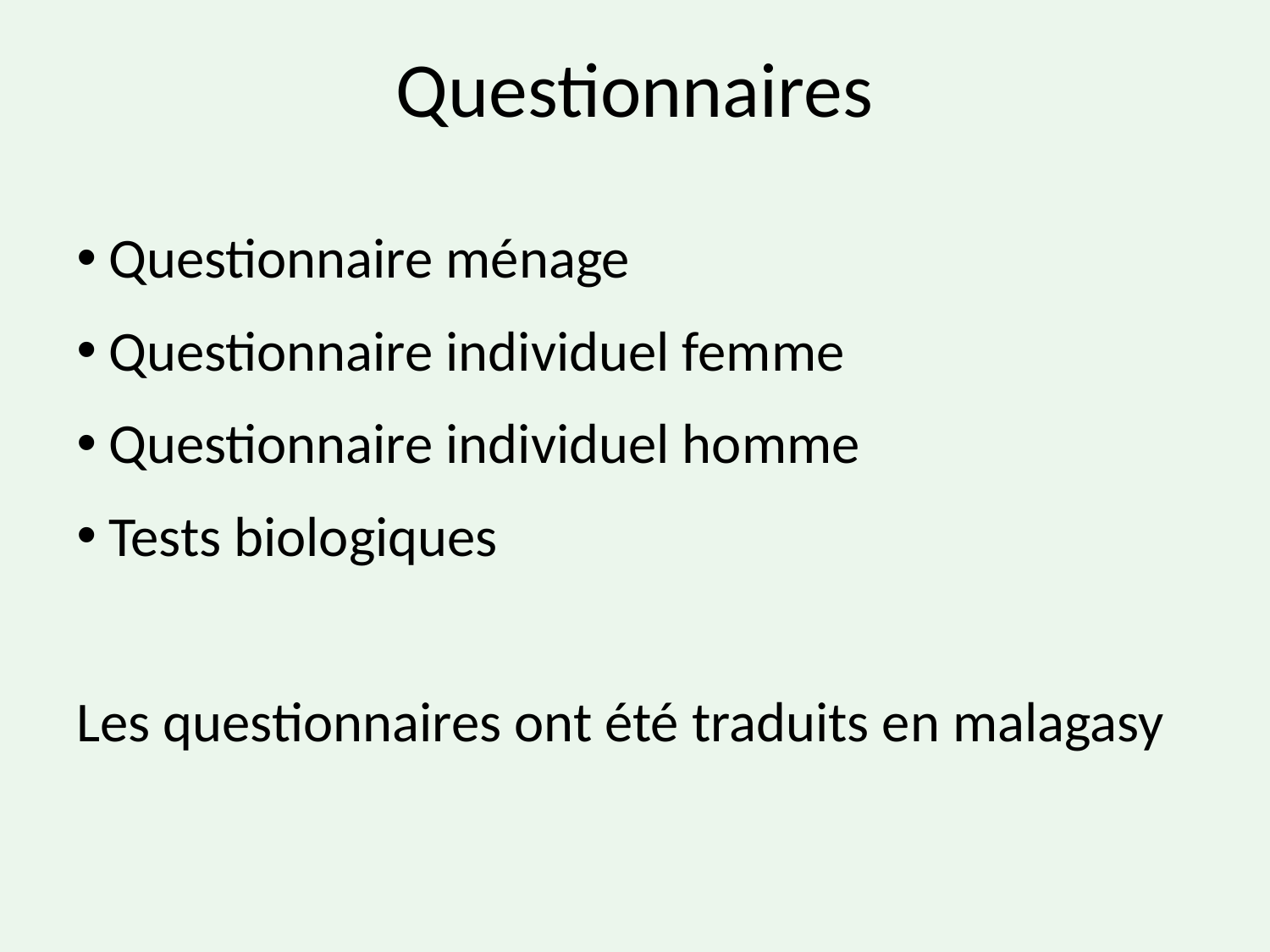

# Questionnaires
Questionnaire ménage
Questionnaire individuel femme
Questionnaire individuel homme
Tests biologiques

Les questionnaires ont été traduits en malagasy